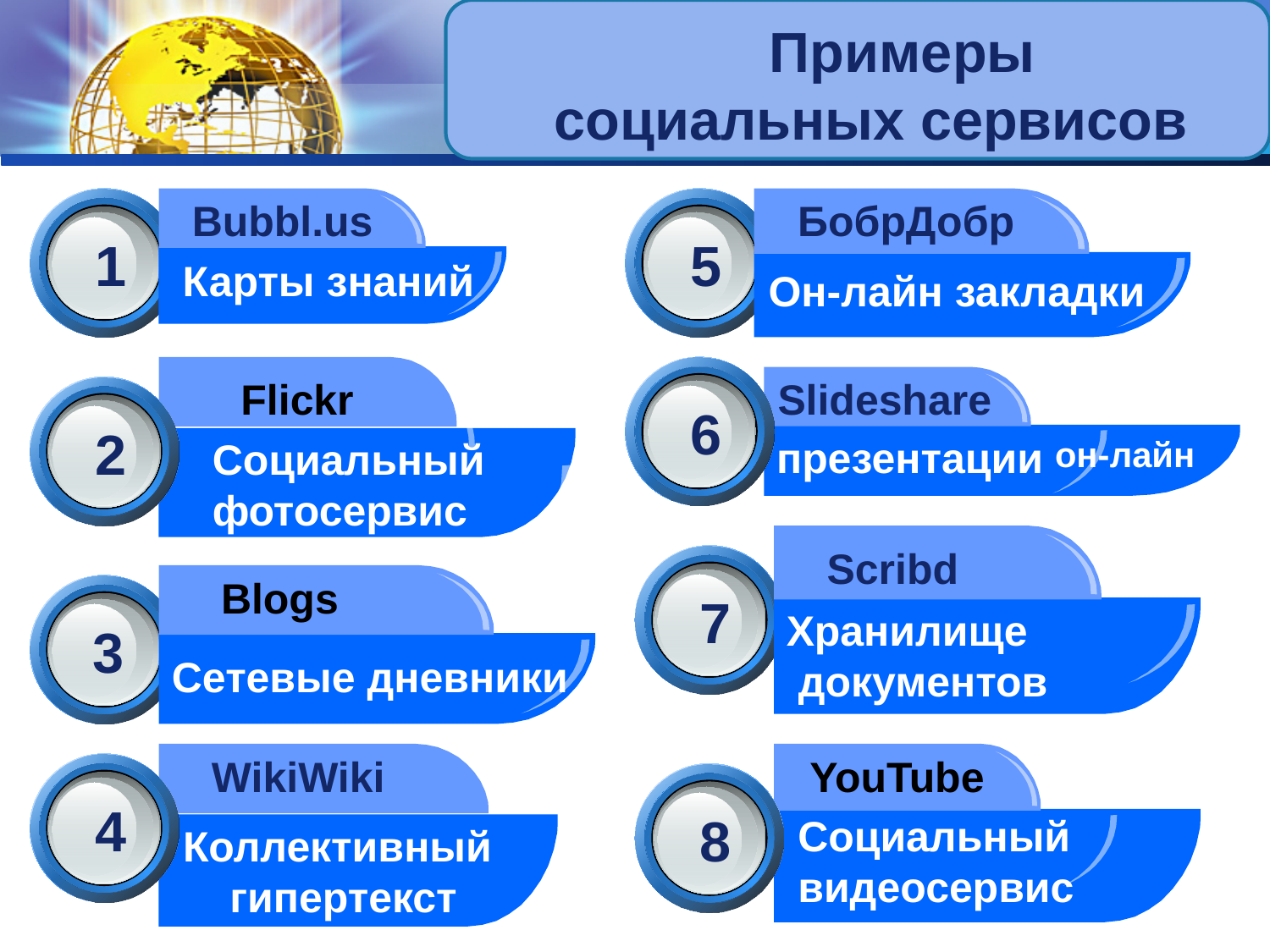

Примеры
      социальных сервисов

  1

Bubbl.us
Карты знаний

  5

БобрДобр
Он-лайн закладки

  6
Flickr

презентации

Slideshare

  2
Социальный
фотосервис
он-лайн

Хранилище
 документов

Scribd

  7

Blogs
Сетевые дневники

 3

WikiWiki

YouTube

  4

  8
Социальный
видеосервис
Коллективный
гипертекст